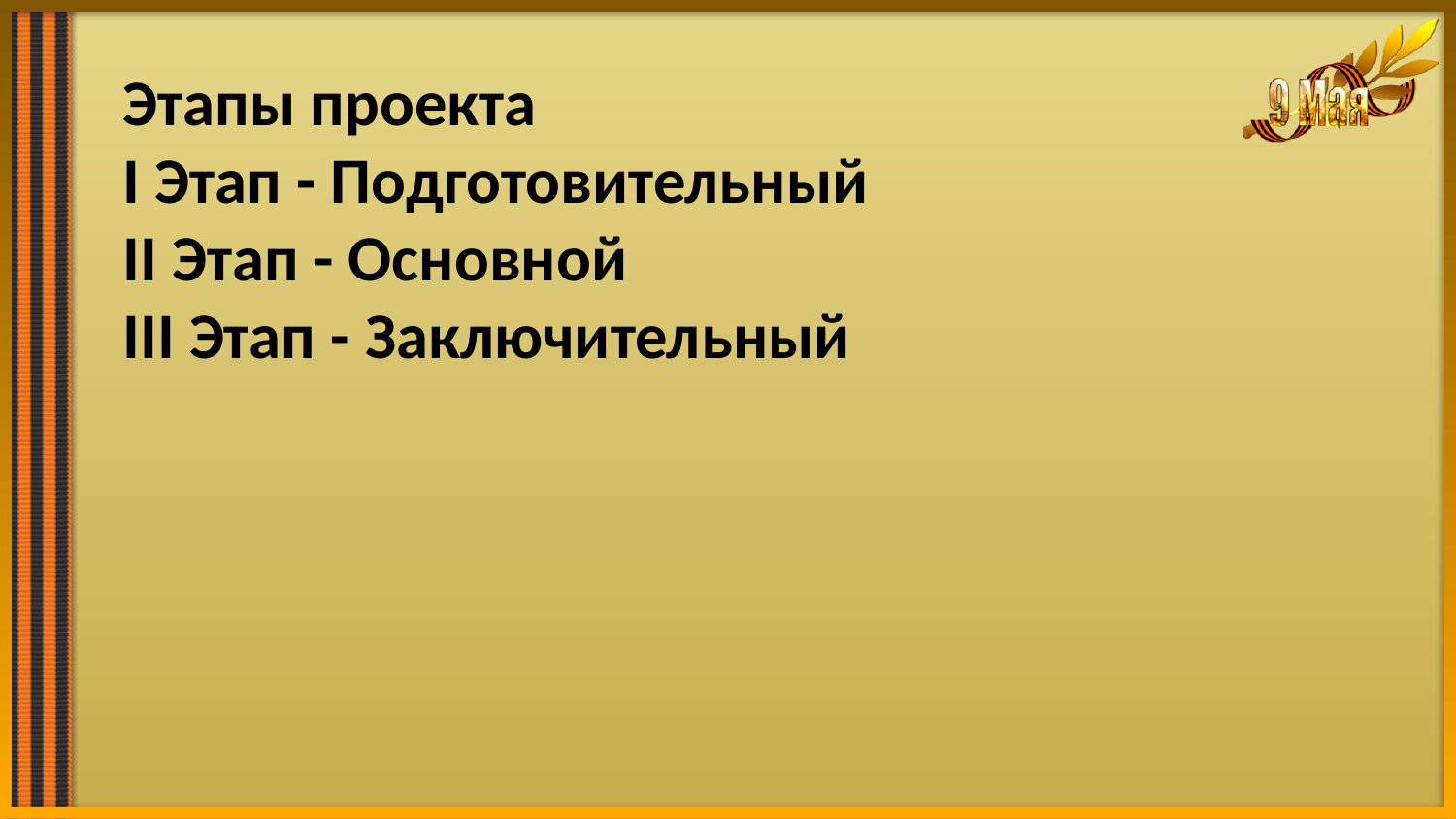

Этапы проекта
I Этап - Подготовительный
II Этап - Основной
III Этап - Заключительный